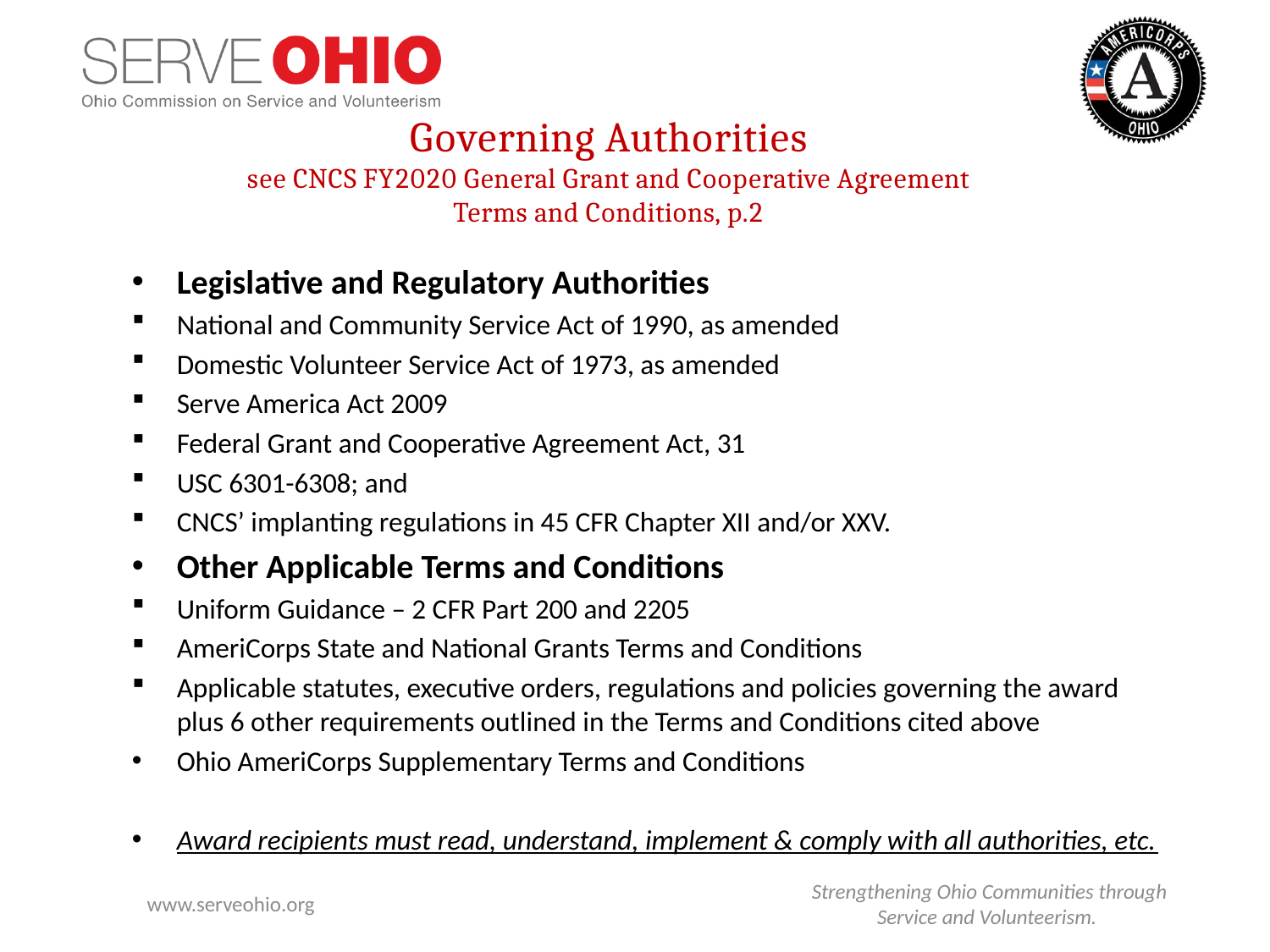

Governing Authorities
see CNCS FY2020 General Grant and Cooperative Agreement
Terms and Conditions, p.2
Legislative and Regulatory Authorities
National and Community Service Act of 1990, as amended
Domestic Volunteer Service Act of 1973, as amended
Serve America Act 2009
Federal Grant and Cooperative Agreement Act, 31
USC 6301-6308; and
CNCS’ implanting regulations in 45 CFR Chapter XII and/or XXV.
Other Applicable Terms and Conditions
Uniform Guidance – 2 CFR Part 200 and 2205
AmeriCorps State and National Grants Terms and Conditions
Applicable statutes, executive orders, regulations and policies governing the award
plus 6 other requirements outlined in the Terms and Conditions cited above
Ohio AmeriCorps Supplementary Terms and Conditions

Award recipients must read, understand, implement & comply with all authorities, etc.
www.serveohio.org
Strengthening Ohio Communities through Service and Volunteerism.